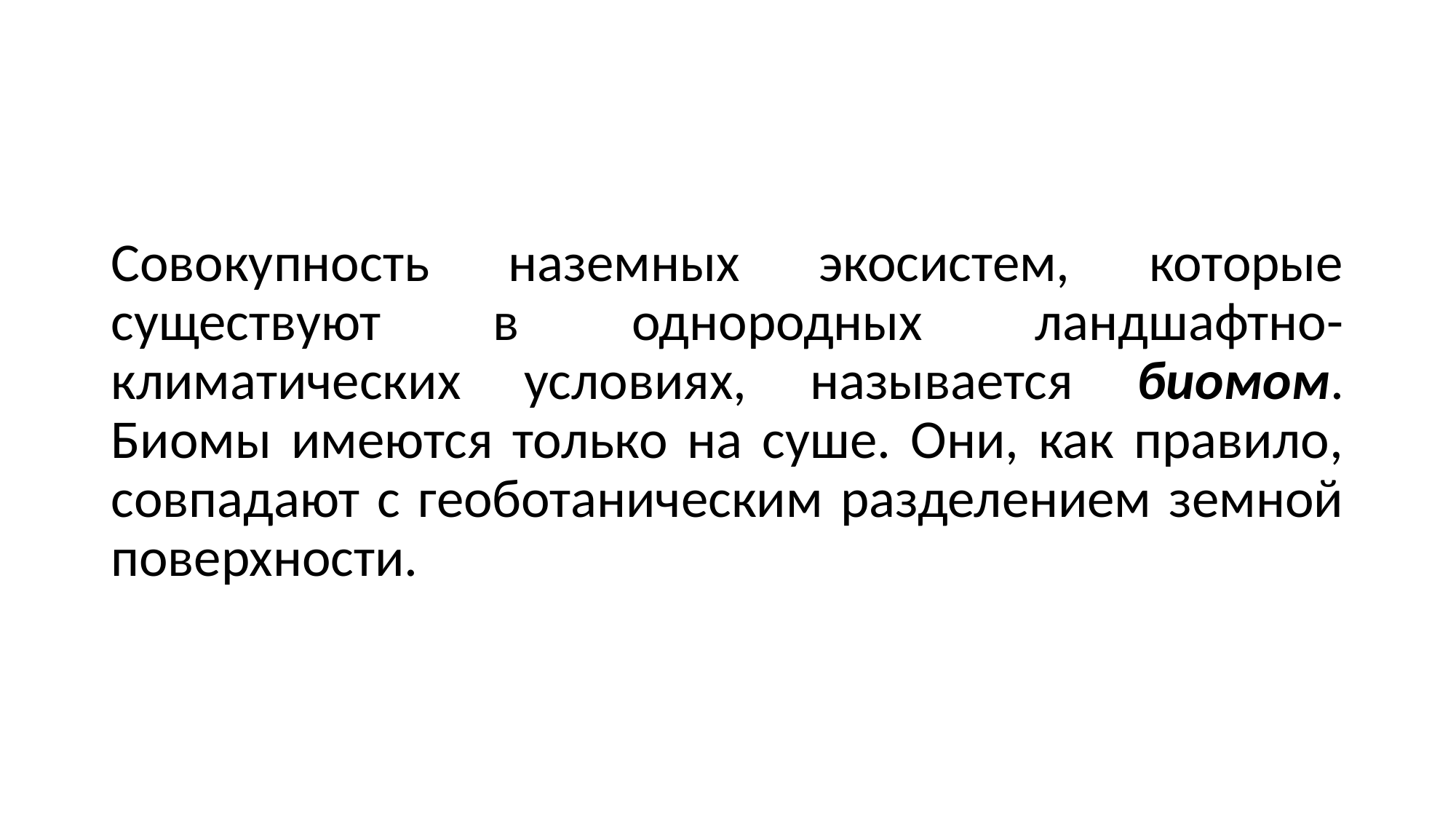

Совокупность наземных экосистем, которые существуют в однородных ландшафтно-климатических условиях, называется биомом. Биомы имеются только на суше. Они, как правило, совпадают с геоботаническим разделением земной поверхности.